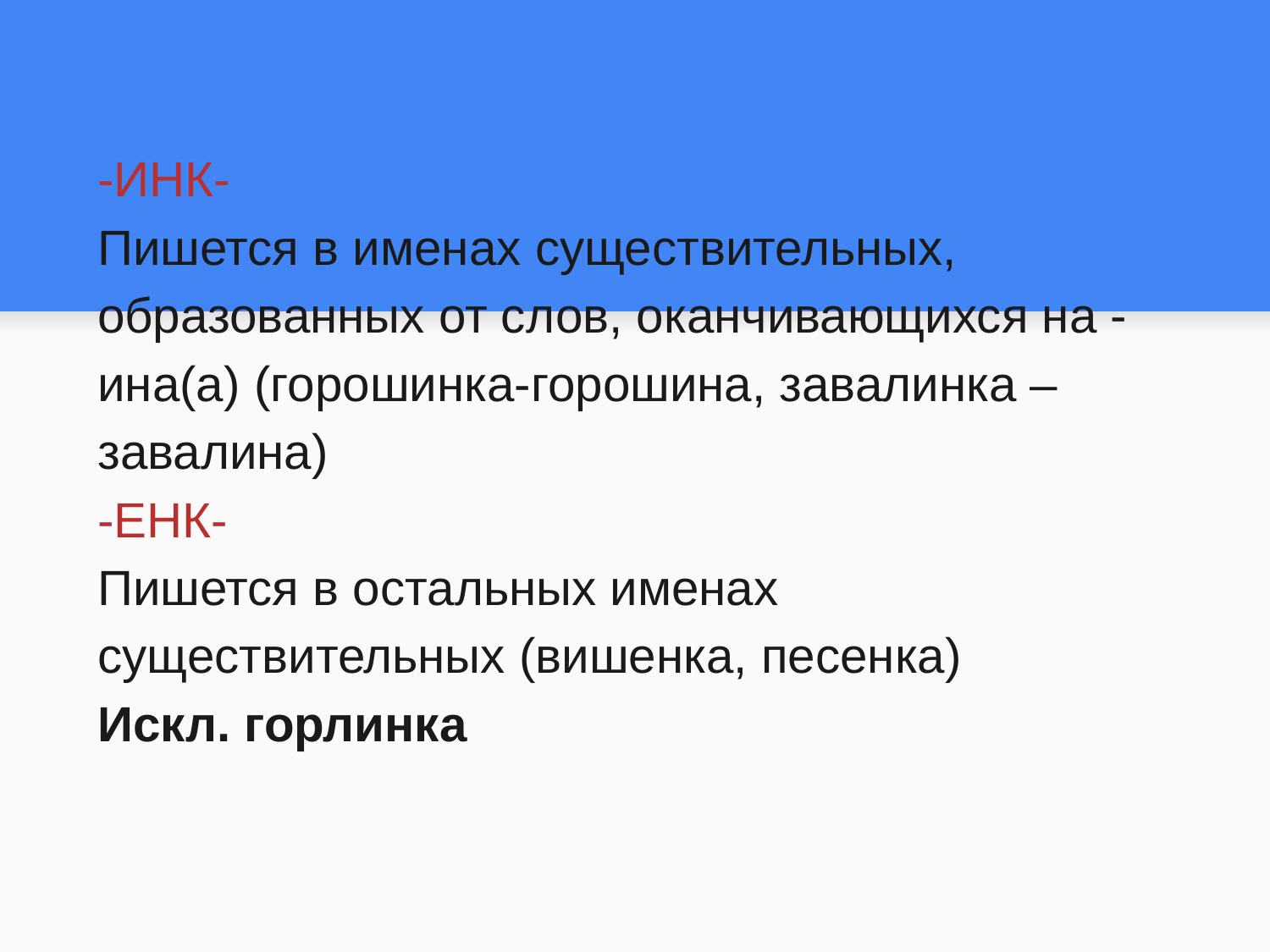

-ИНК- 
Пишется в именах существительных, образованных от слов, оканчивающихся на -ина(а) (горошинка-горошина, завалинка – завалина) 
-ЕНК- 
Пишется в остальных именах существительных (вишенка, песенка) 
Искл. горлинка